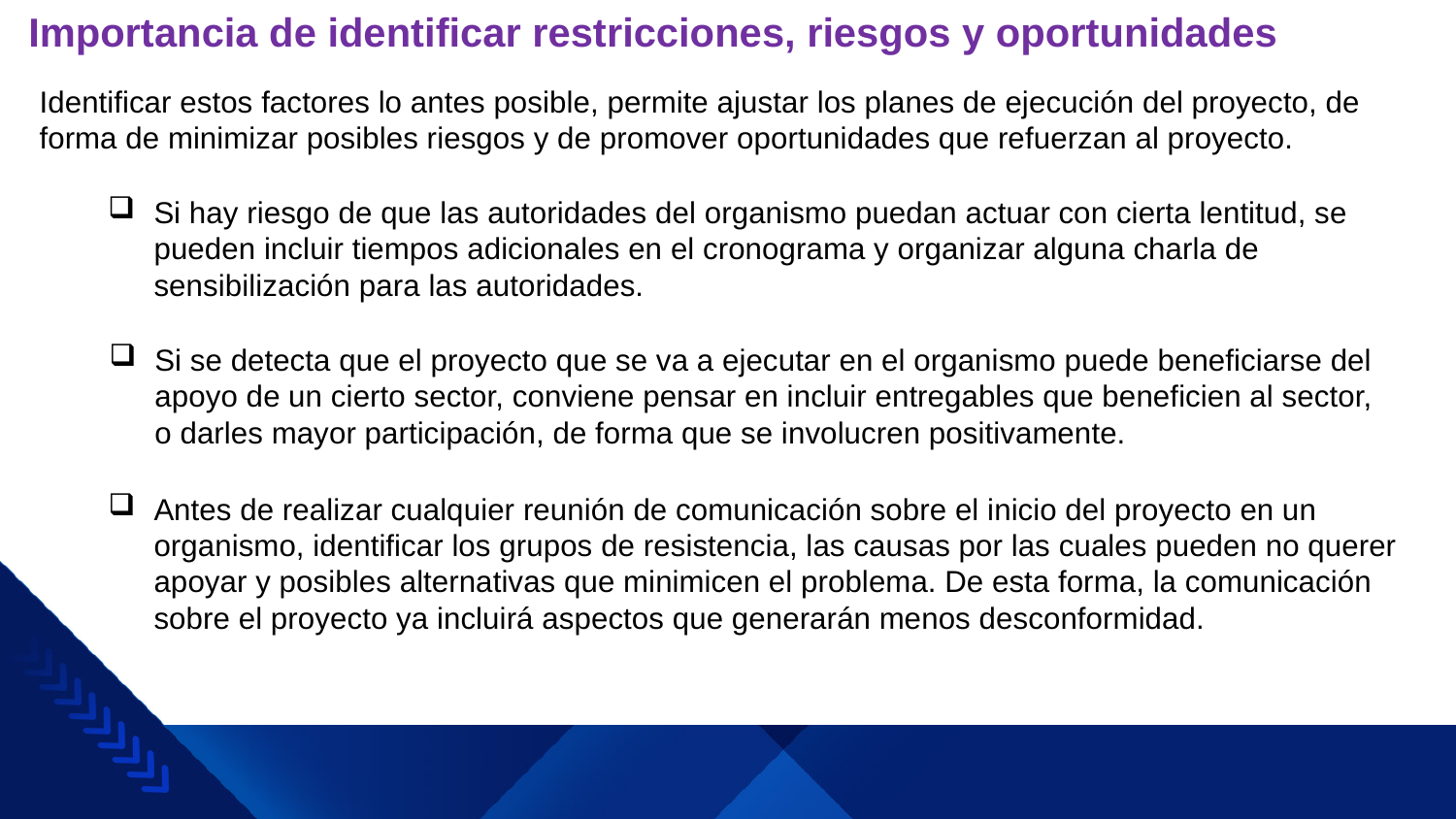

# Importancia de identificar restricciones, riesgos y oportunidades
Identificar estos factores lo antes posible, permite ajustar los planes de ejecución del proyecto, de forma de minimizar posibles riesgos y de promover oportunidades que refuerzan al proyecto.
Si hay riesgo de que las autoridades del organismo puedan actuar con cierta lentitud, se pueden incluir tiempos adicionales en el cronograma y organizar alguna charla de sensibilización para las autoridades.
Si se detecta que el proyecto que se va a ejecutar en el organismo puede beneficiarse del apoyo de un cierto sector, conviene pensar en incluir entregables que beneficien al sector, o darles mayor participación, de forma que se involucren positivamente.
Antes de realizar cualquier reunión de comunicación sobre el inicio del proyecto en un organismo, identificar los grupos de resistencia, las causas por las cuales pueden no querer apoyar y posibles alternativas que minimicen el problema. De esta forma, la comunicación sobre el proyecto ya incluirá aspectos que generarán menos desconformidad.